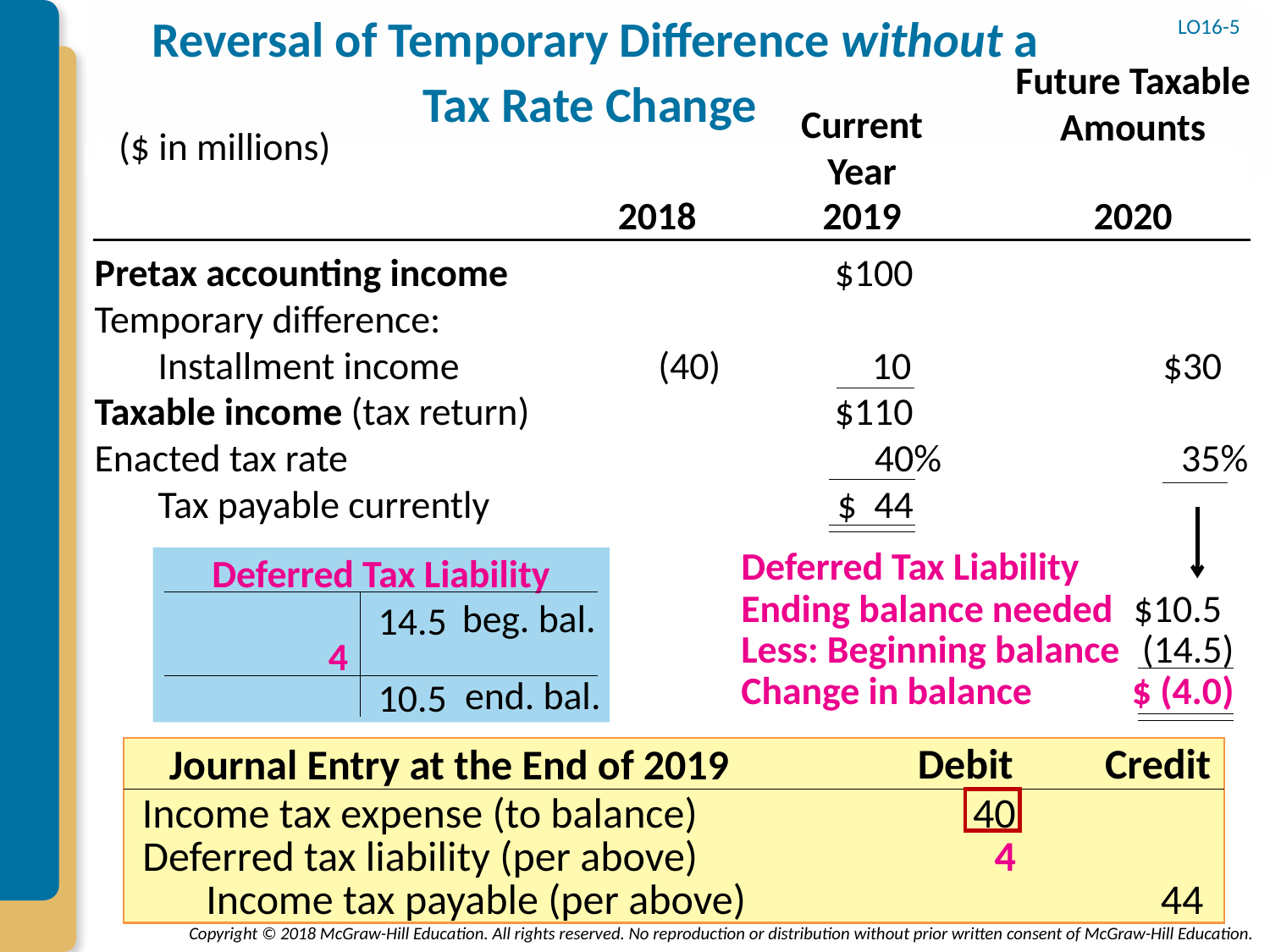

# Reversal of Temporary Difference without a Tax Rate Change
LO16-5
Future Taxable
Amounts
Current Year
($ in millions)

2018
2019
2020
Pretax accounting income
$100
Temporary difference:
Installment income
(40)
10
$30
Taxable income (tax return)
$110
Enacted tax rate
40%
35%
Tax payable currently
$  44
Deferred Tax Liability
Deferred Tax Liability

Ending balance needed
$10.5
beg. bal.
14.5
Less: Beginning balance
(14.5)
4
Change in balance
$ (4.0)
end. bal.
10.5
Debit
Credit
Journal Entry at the End of 2019

Income tax expense (to balance)
40

Deferred tax liability (per above)
4
Income tax payable (per above)
44